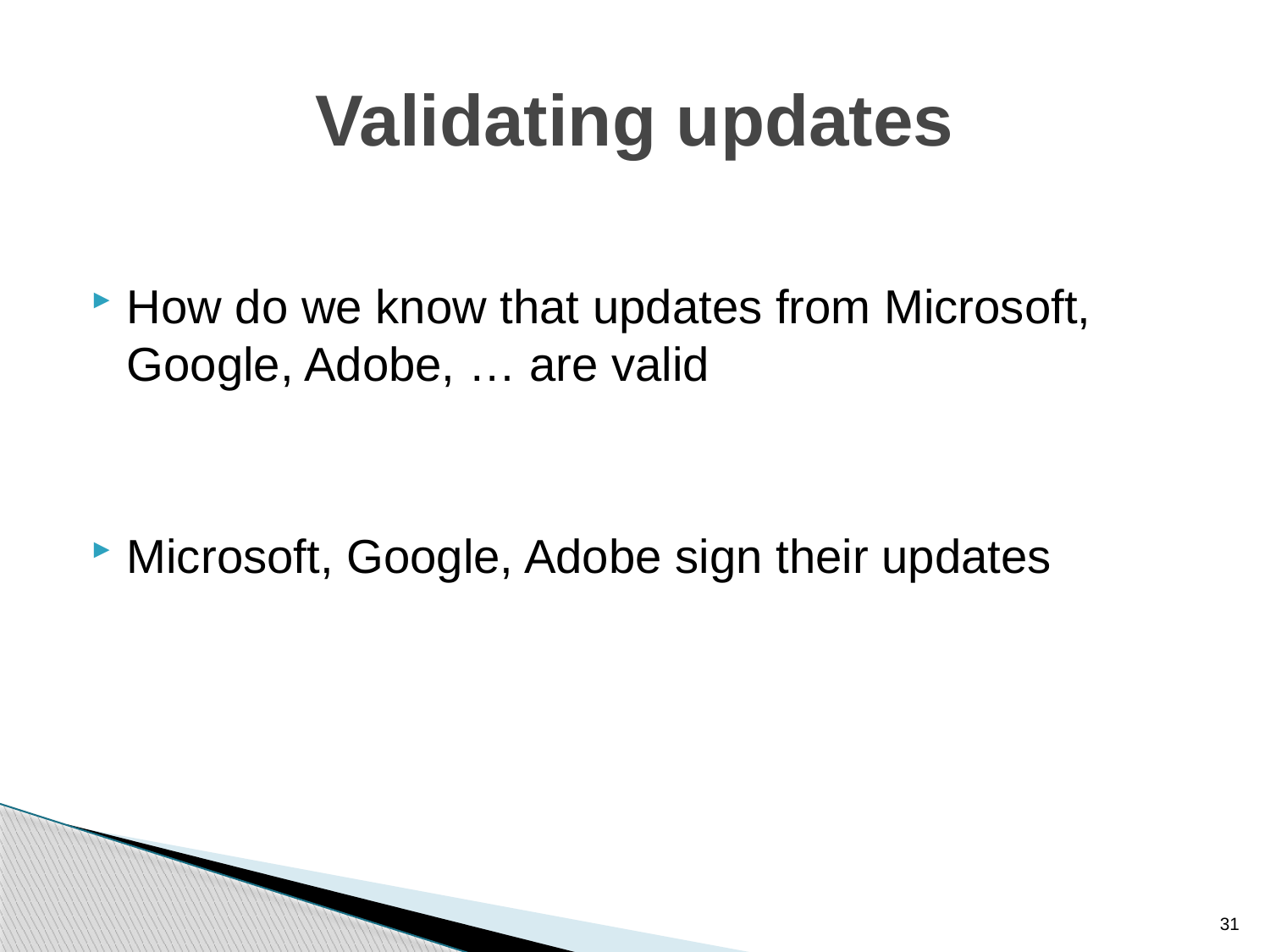

# Validating updates

How do we know that updates from Microsoft, Google, Adobe, … are valid

Microsoft, Google, Adobe sign their updates
31